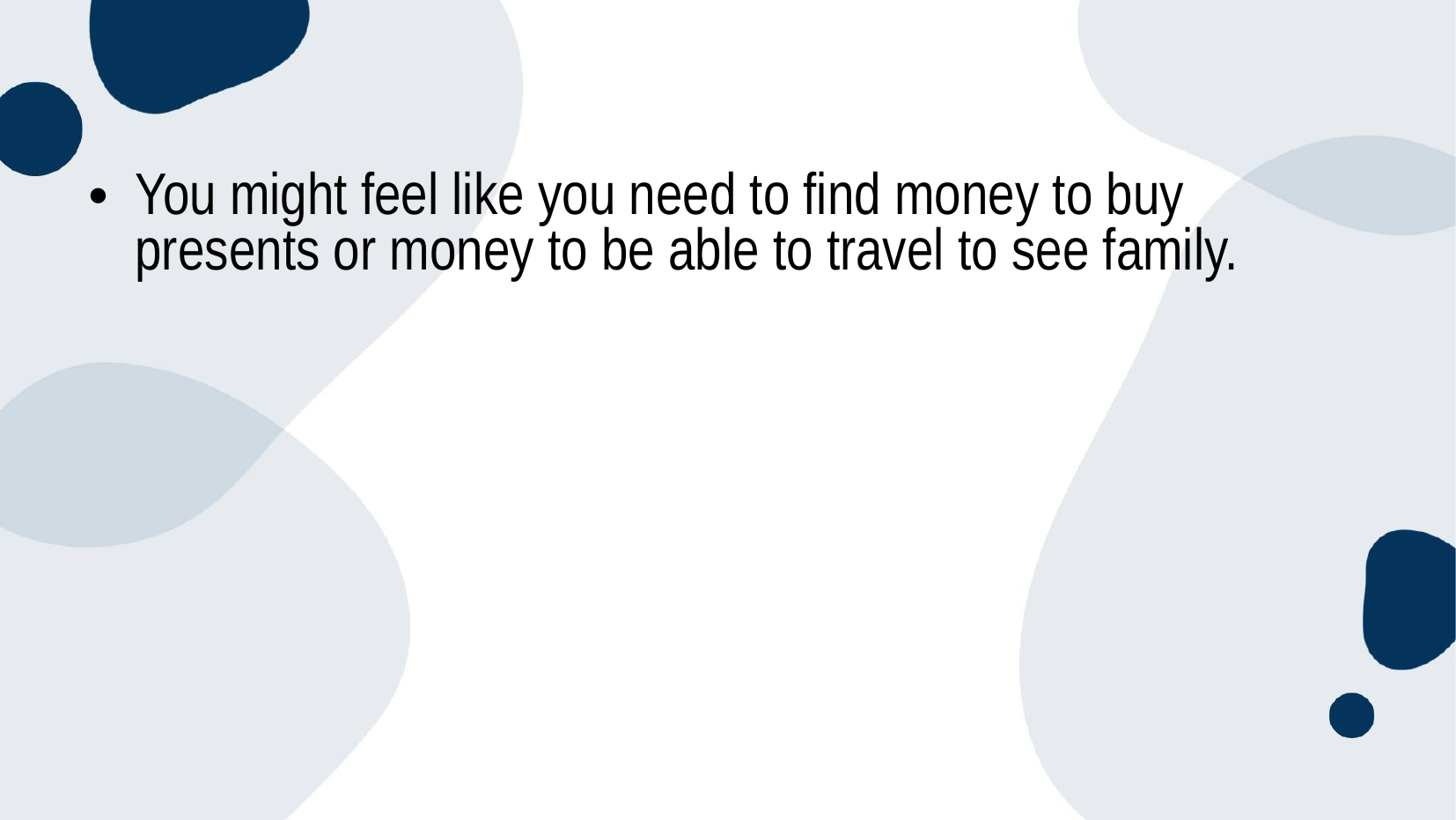

You might feel like you need to find money to buy presents or money to be able to travel to see family.